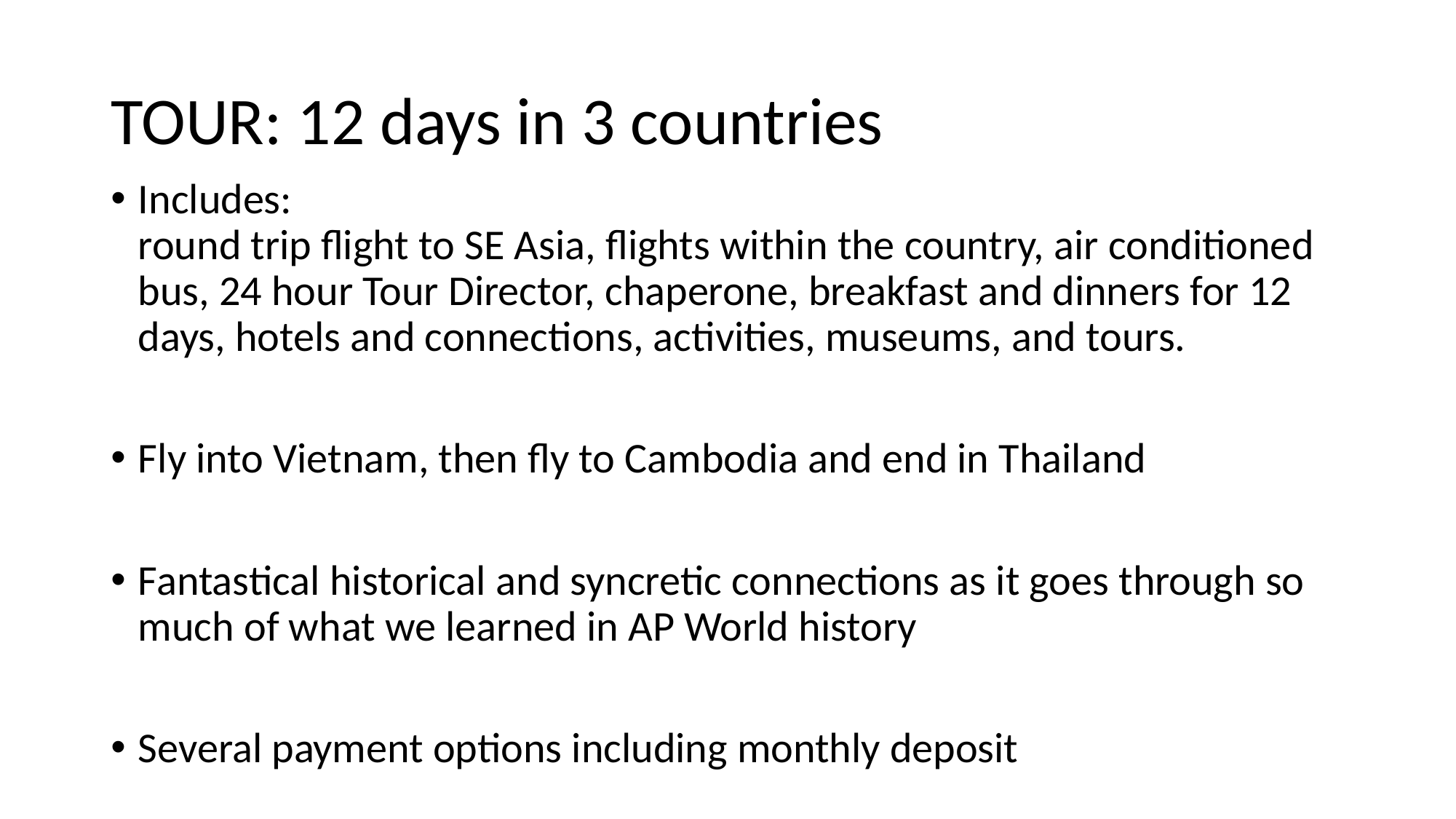

# TOUR: 12 days in 3 countries
Includes:
round trip flight to SE Asia, flights within the country, air conditioned bus, 24 hour Tour Director, chaperone, breakfast and dinners for 12 days, hotels and connections, activities, museums, and tours.

Fly into Vietnam, then fly to Cambodia and end in Thailand

Fantastical historical and syncretic connections as it goes through so much of what we learned in AP World history

Several payment options including monthly deposit